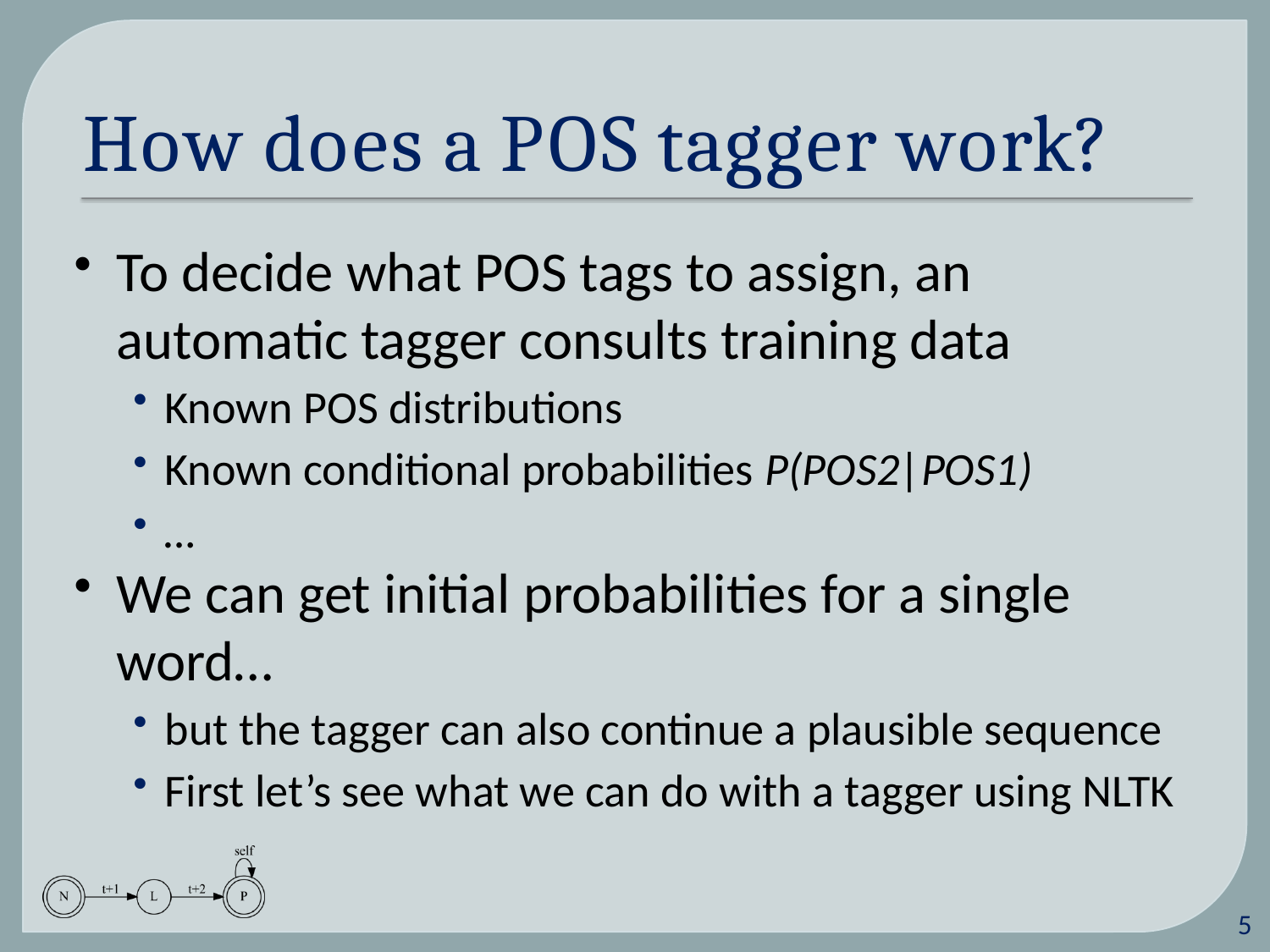

# How does a POS tagger work?
To decide what POS tags to assign, an automatic tagger consults training data
Known POS distributions
Known conditional probabilities P(POS2|POS1)
…
We can get initial probabilities for a single word…
but the tagger can also continue a plausible sequence
First let’s see what we can do with a tagger using NLTK
5